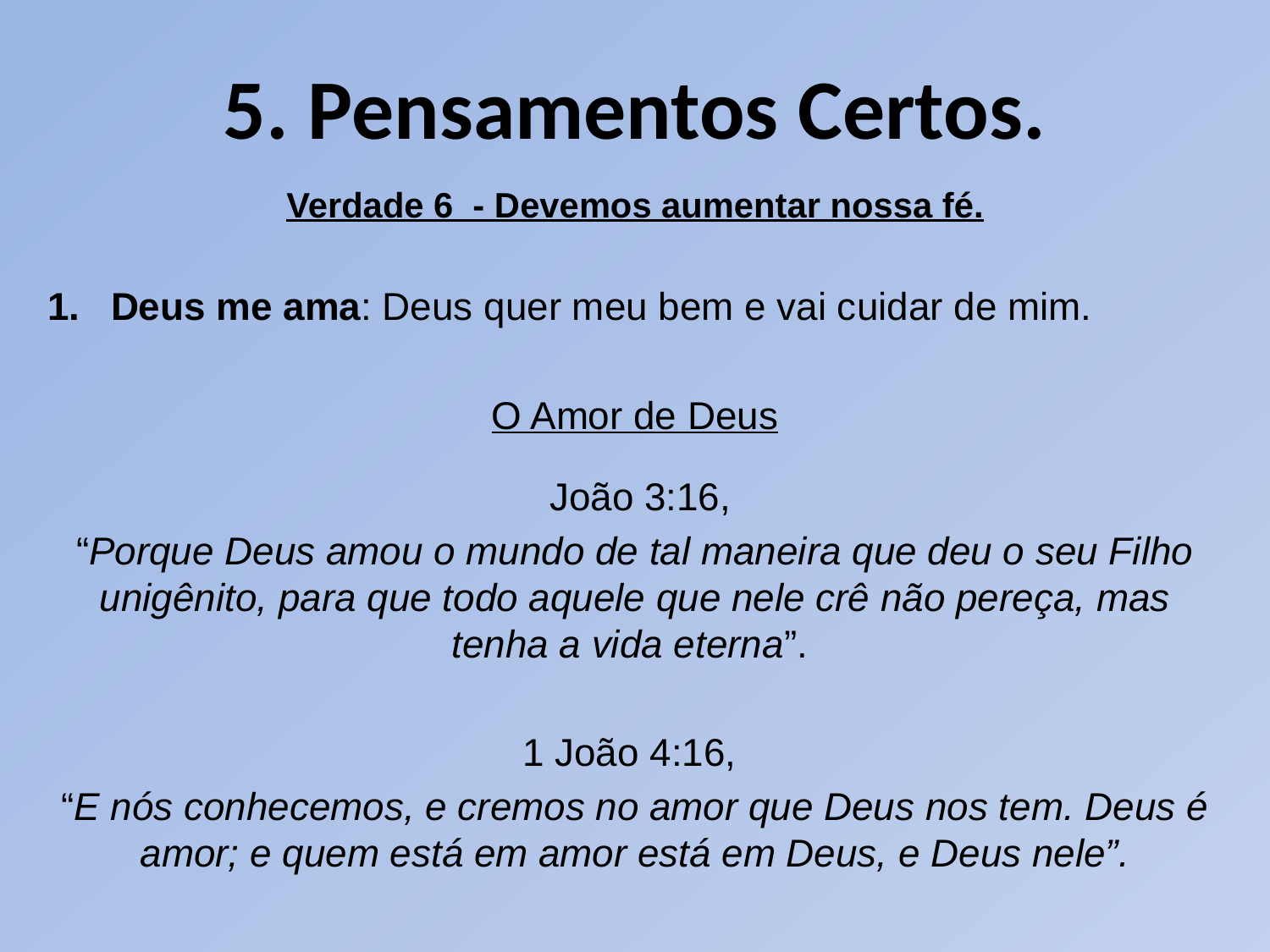

# 5. Pensamentos Certos.
Verdade 6  - Devemos aumentar nossa fé.

Deus me ama: Deus quer meu bem e vai cuidar de mim.

O Amor de Deus

 João 3:16,
“Porque Deus amou o mundo de tal maneira que deu o seu Filho unigênito, para que todo aquele que nele crê não pereça, mas tenha a vida eterna”.

1 João 4:16,
“E nós conhecemos, e cremos no amor que Deus nos tem. Deus é amor; e quem está em amor está em Deus, e Deus nele”.